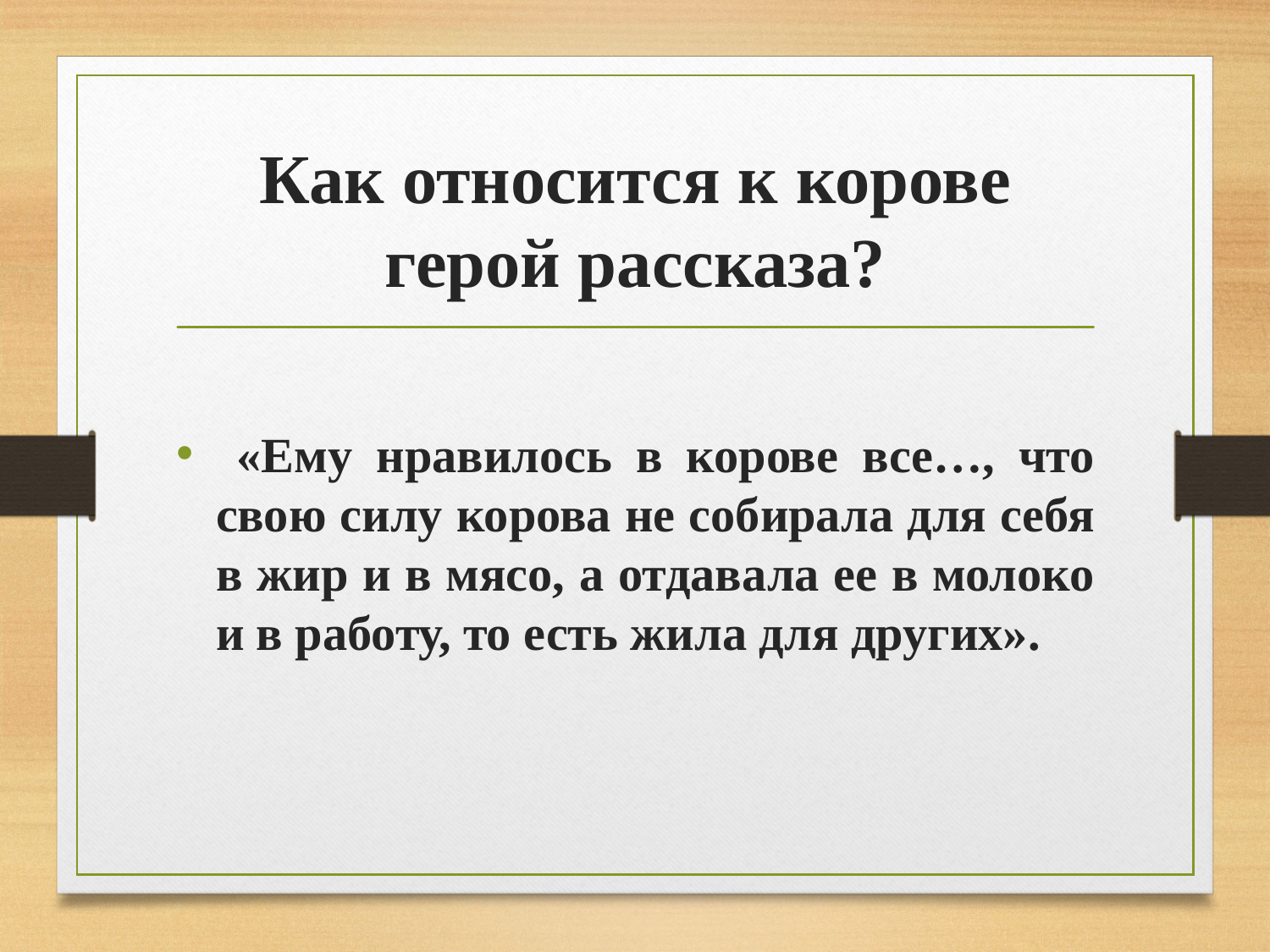

# Как относится к корове герой рассказа?

 «Ему нравилось в корове все…, что свою силу корова не собирала для себя в жир и в мясо, а отдавала ее в молоко и в работу, то есть жила для других».